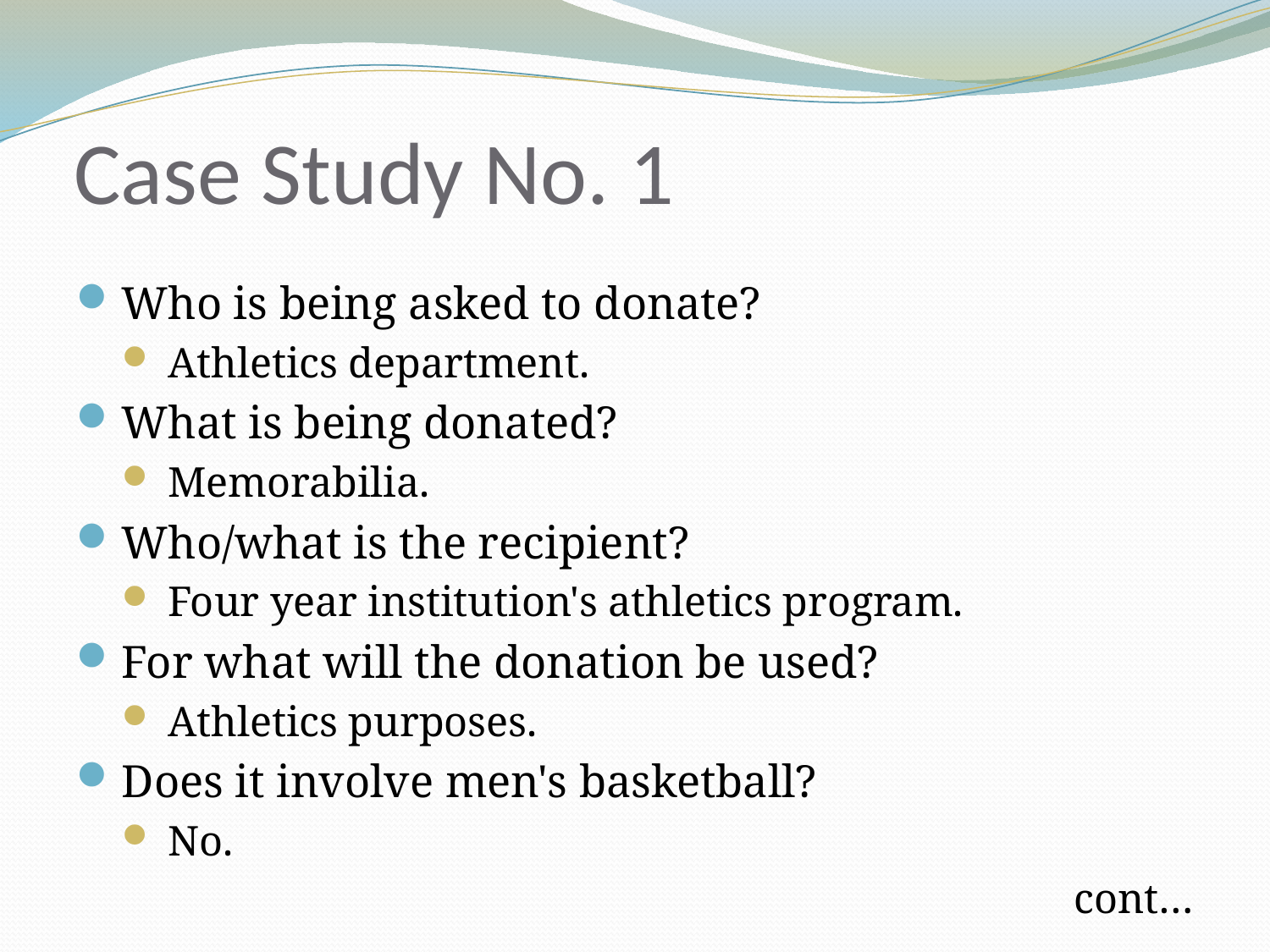

# Case Study No. 1
Who is being asked to donate?
Athletics department.
What is being donated?
Memorabilia.
Who/what is the recipient?
Four year institution's athletics program.
For what will the donation be used?
Athletics purposes.
Does it involve men's basketball?
No.
cont…